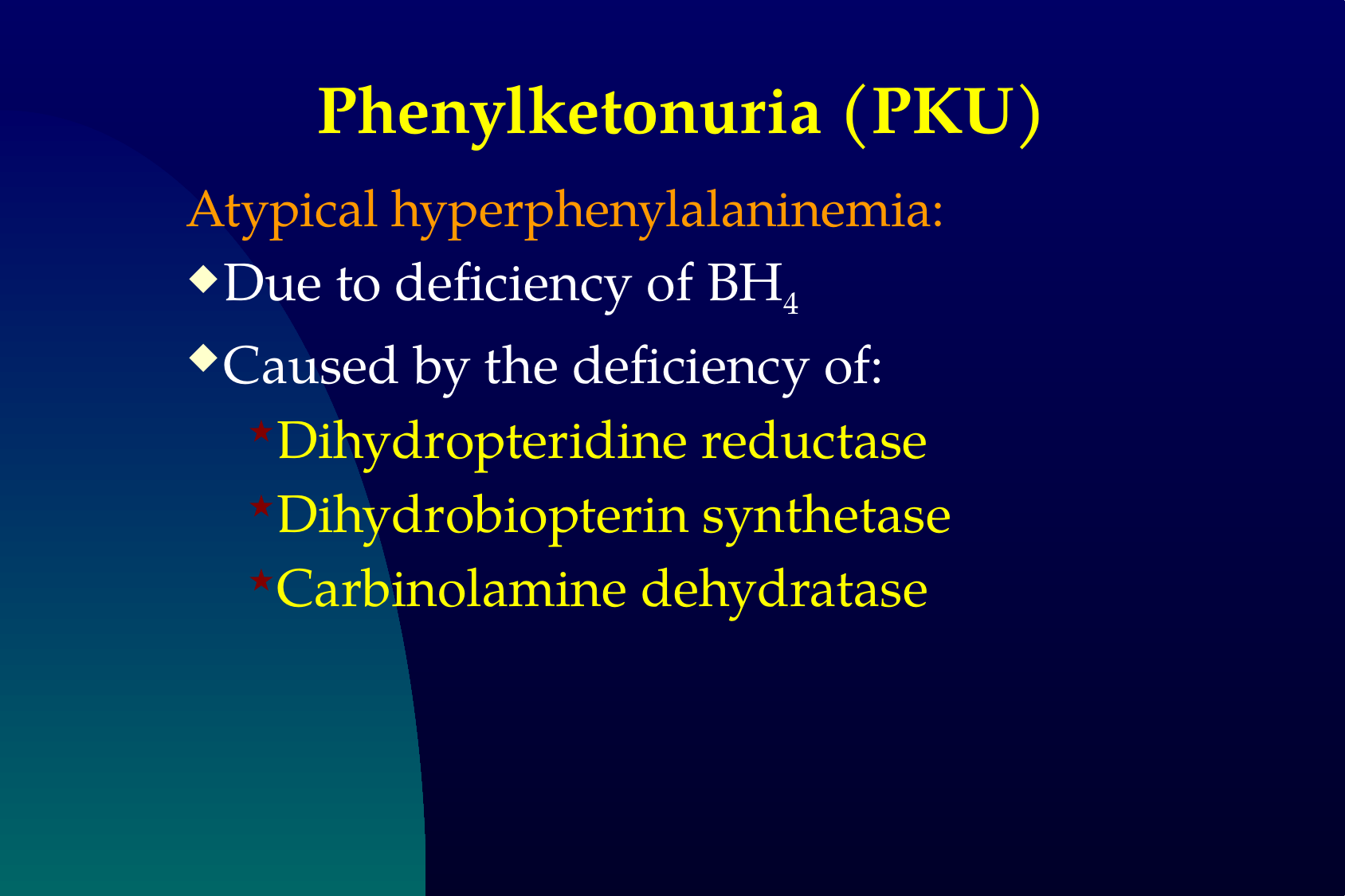

# Phenylketonuria (PKU)
Atypical hyperphenylalaninemia:
Due to deficiency of BH4
Caused by the deficiency of:
Dihydropteridine reductase
Dihydrobiopterin synthetase
Carbinolamine dehydratase